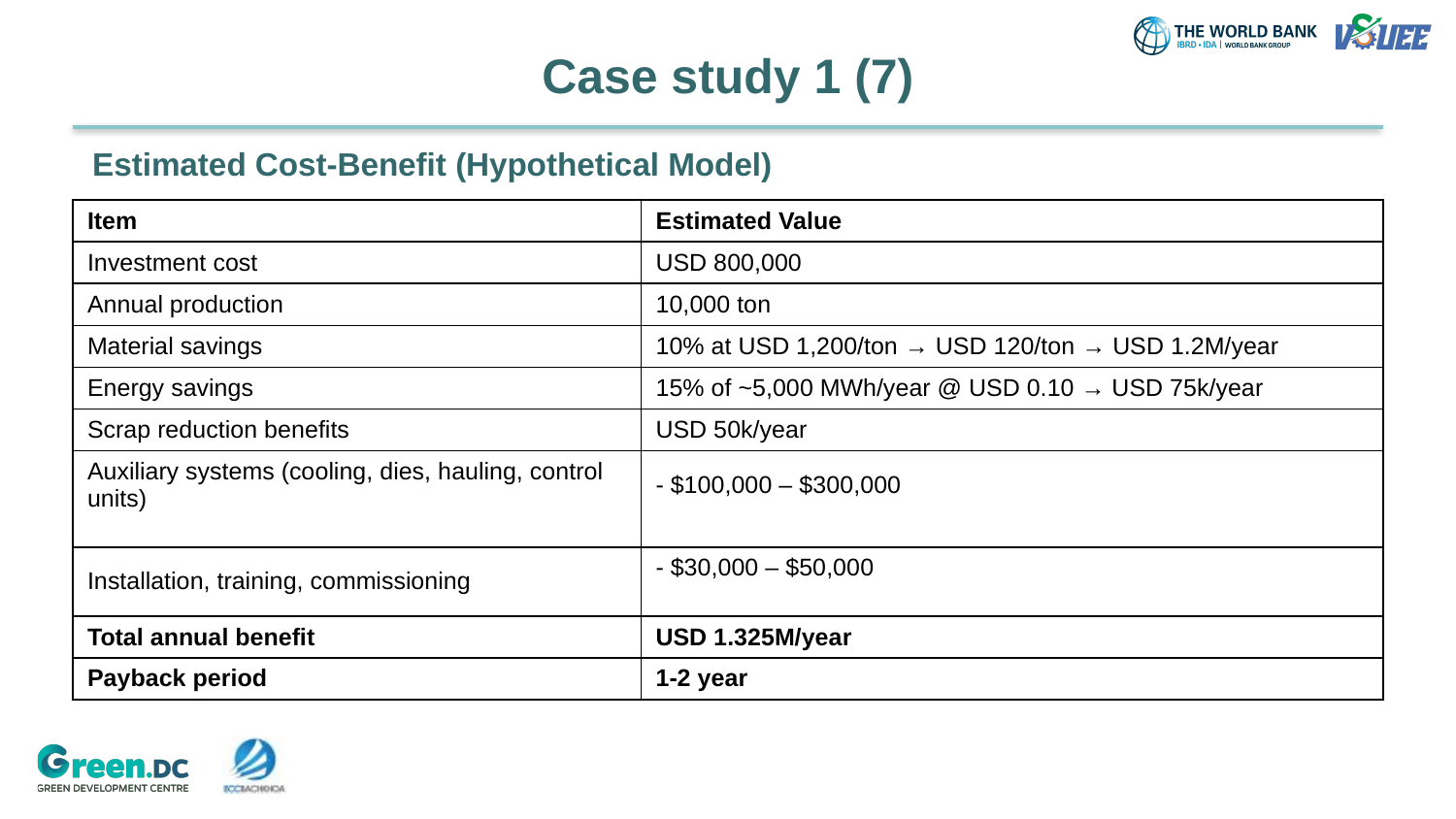

# Case study 1 (7)
Estimated Cost‑Benefit (Hypothetical Model)

| Item | Estimated Value |
| --- | --- |
| Investment cost | USD 800,000 |
| Annual production | 10,000 ton |
| Material savings | 10% at USD 1,200/ton → USD 120/ton → USD 1.2M/year |
| Energy savings | 15% of ~5,000 MWh/year @ USD 0.10 → USD 75k/year |
| Scrap reduction benefits | USD 50k/year |
| Auxiliary systems (cooling, dies, hauling, control units) | - $100,000 – $300,000 |
| Installation, training, commissioning | - $30,000 – $50,000 |
| Total annual benefit | USD 1.325M/year |
| Payback period | 1-2 year |